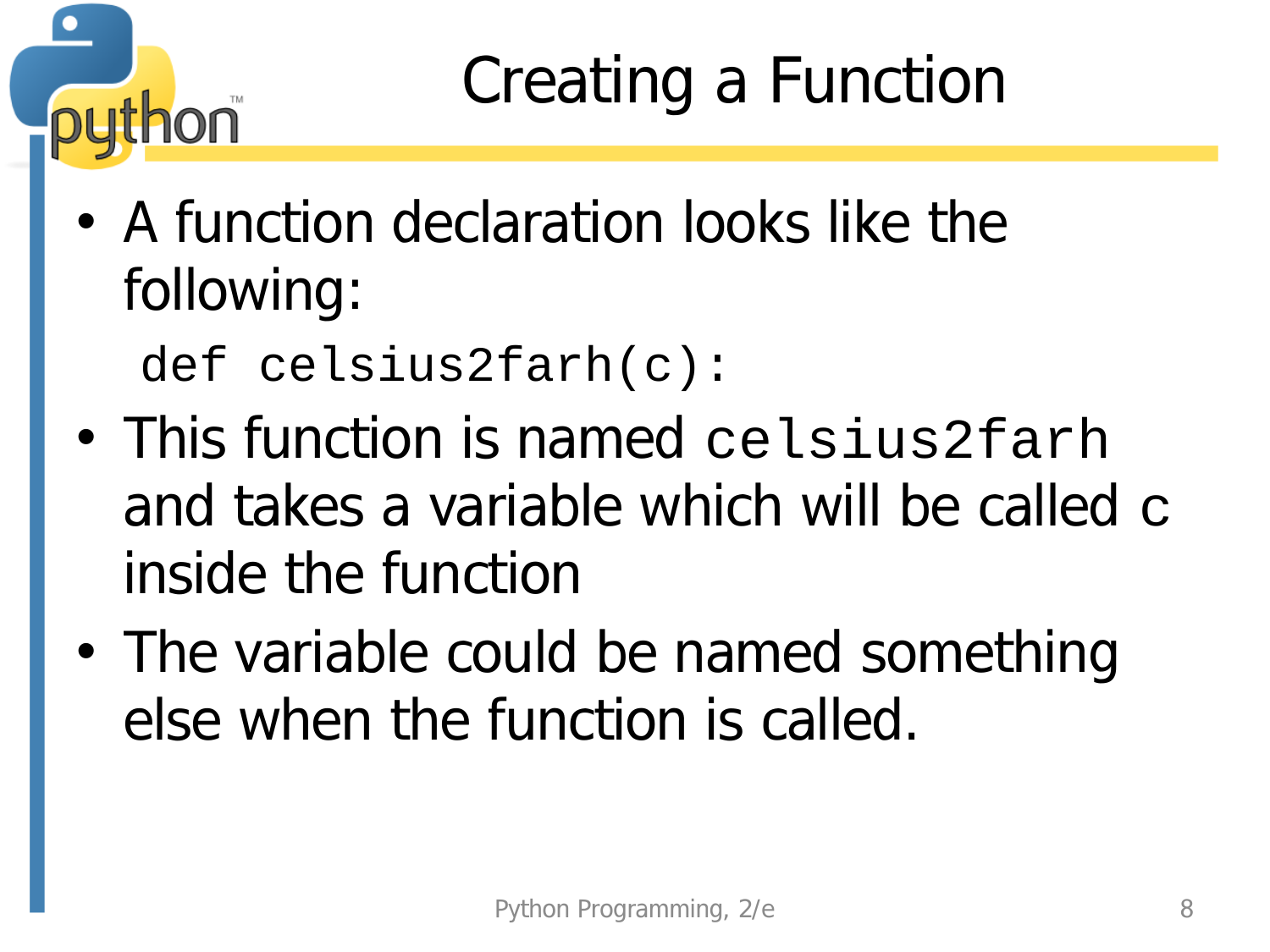

# Creating a Function
A function declaration looks like the following:
def celsius2farh(c):
This function is named celsius2farh and takes a variable which will be called c inside the function
The variable could be named something else when the function is called.
Python Programming, 2/e
8